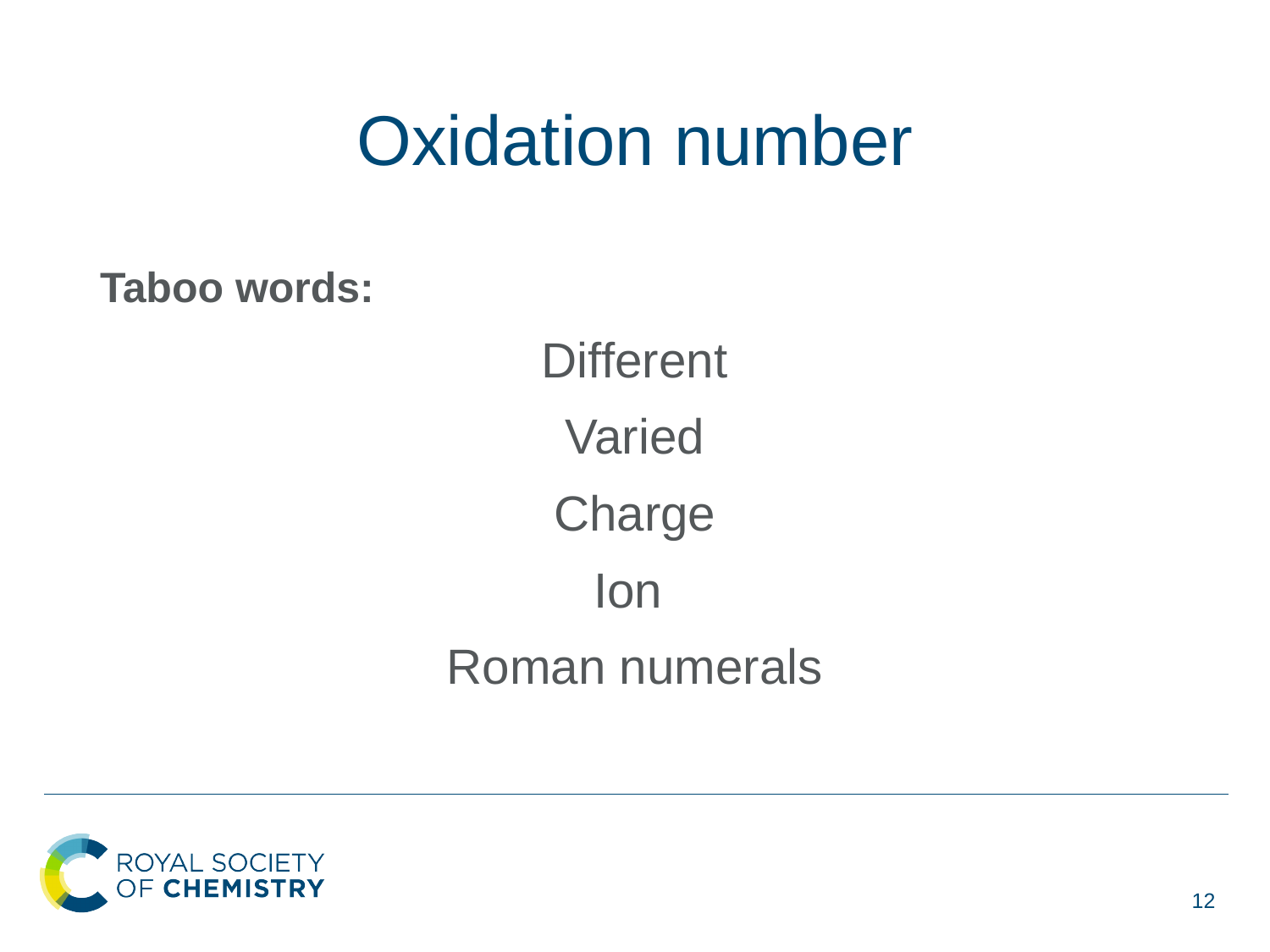

# Oxidation number
Taboo words:
Different
Varied
Charge
Ion
Roman numerals
12